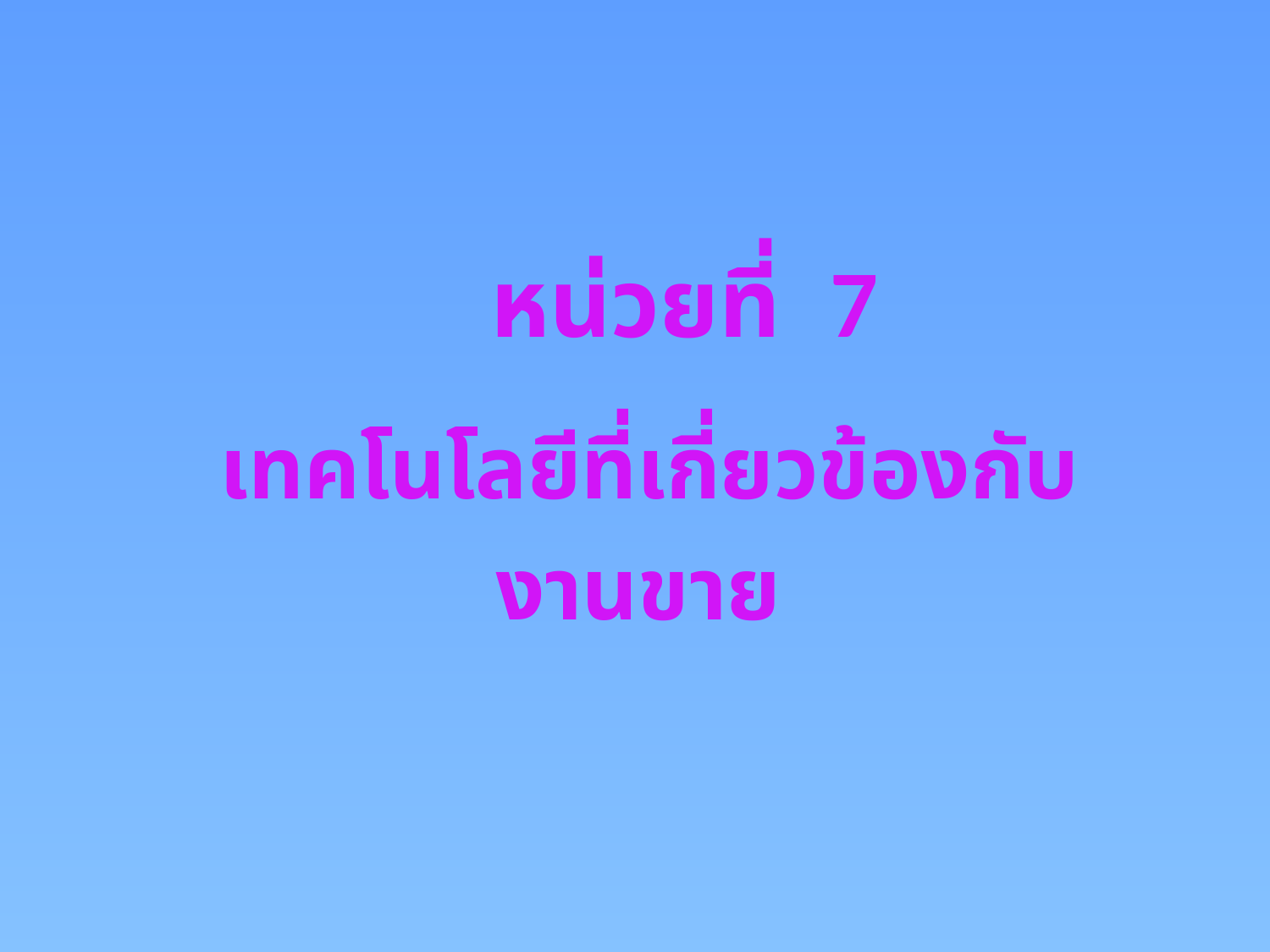

หน่วยที่  7
เทคโนโลยีที่เกี่ยวข้องกับ
งานขาย